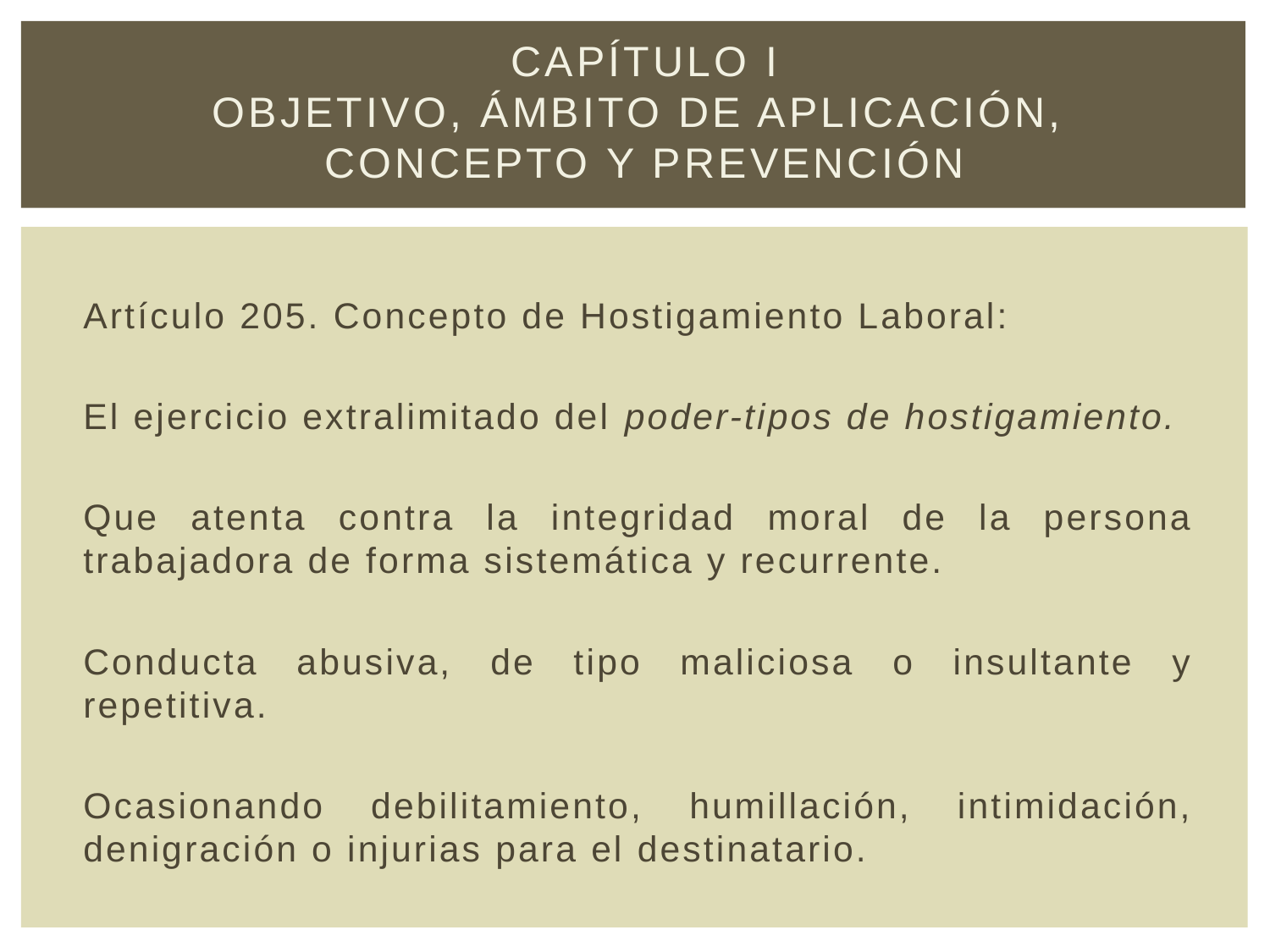

# Capítulo I Objetivo, ámbito de aplicación, concepto y prevención
Artículo 205. Concepto de Hostigamiento Laboral:

El ejercicio extralimitado del poder-tipos de hostigamiento.

Que atenta contra la integridad moral de la persona trabajadora de forma sistemática y recurrente.

Conducta abusiva, de tipo maliciosa o insultante y repetitiva.

Ocasionando debilitamiento, humillación, intimidación, denigración o injurias para el destinatario.